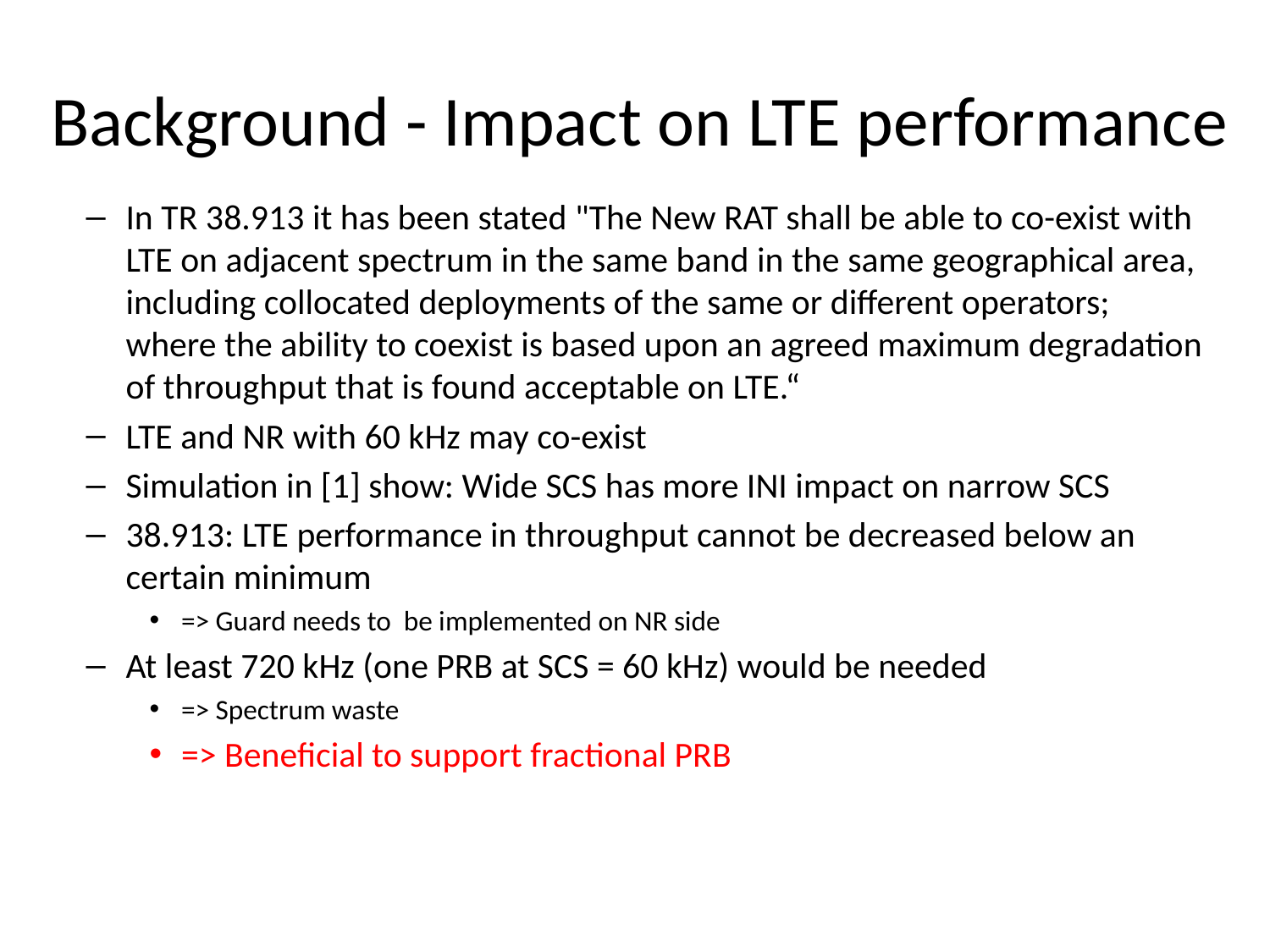

# Background - Impact on LTE performance
In TR 38.913 it has been stated "The New RAT shall be able to co-exist with LTE on adjacent spectrum in the same band in the same geographical area, including collocated deployments of the same or different operators; where the ability to coexist is based upon an agreed maximum degradation of throughput that is found acceptable on LTE.“
LTE and NR with 60 kHz may co-exist
Simulation in [1] show: Wide SCS has more INI impact on narrow SCS
38.913: LTE performance in throughput cannot be decreased below an certain minimum
=> Guard needs to  be implemented on NR side
At least 720 kHz (one PRB at SCS = 60 kHz) would be needed
=> Spectrum waste
=> Beneficial to support fractional PRB